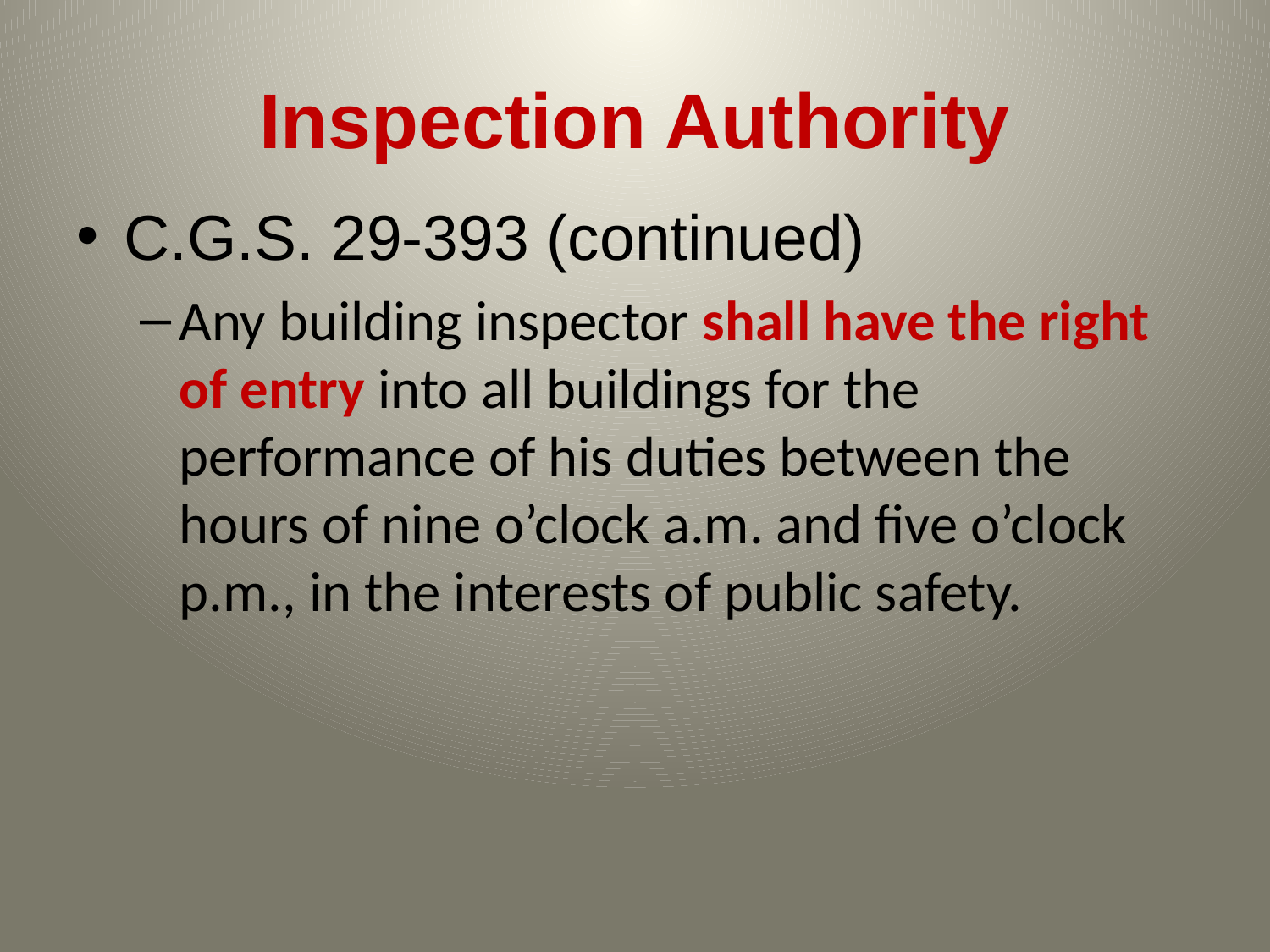

# Inspection Authority
C.G.S. 29-393 (continued)
Any building inspector shall have the right of entry into all buildings for the performance of his duties between the hours of nine o’clock a.m. and five o’clock p.m., in the interests of public safety.